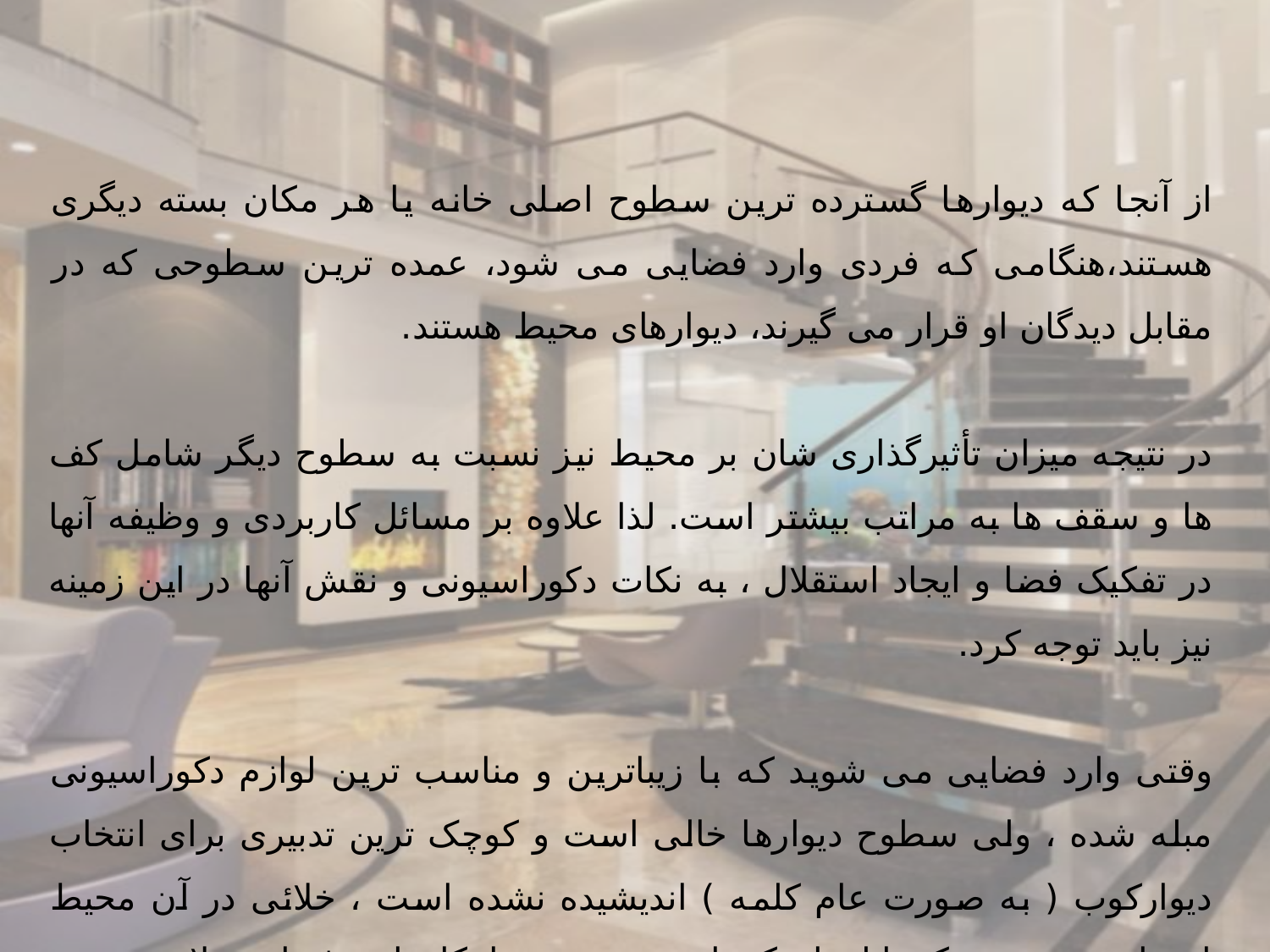

از آنجا که دیوارها گسترده ترین سطوح اصلی خانه یا هر مکان بسته دیگری هستند،هنگامی که فردی وارد فضایی می شود، عمده ترین سطوحی که در مقابل دیدگان او قرار می گیرند، دیوارهای محیط هستند.
در نتیجه میزان تأثیرگذاری شان بر محیط نیز نسبت به سطوح دیگر شامل کف ها و سقف ها به مراتب بیشتر است. لذا علاوه بر مسائل کاربردی و وظیفه آنها در تفکیک فضا و ایجاد استقلال ، به نکات دکوراسیونی و نقش آنها در این زمینه نیز باید توجه کرد.
وقتی وارد فضایی می شوید که با زیباترین و مناسب ترین لوازم دکوراسیونی مبله شده ، ولی سطوح دیوارها خالی است و کوچک ترین تدبیری برای انتخاب دیوارکوب ( به صورت عام کلمه ) اندیشیده نشده است ، خلائی در آن محیط احساس می شود که تابلوها، یکی از عمده ترین راهکارهای رفع این خلاء هستند.